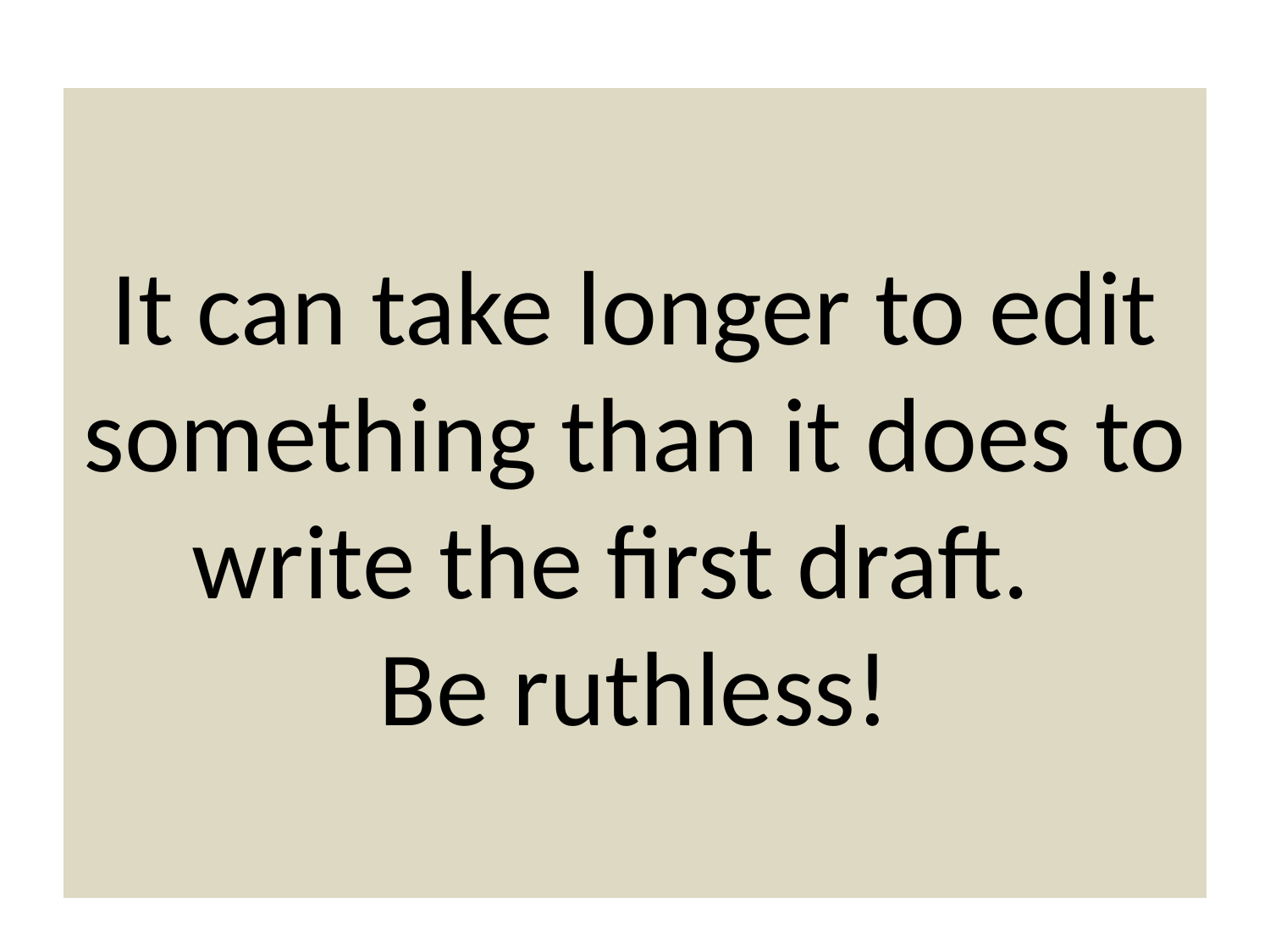

# It can take longer to edit something than it does to write the first draft. Be ruthless!